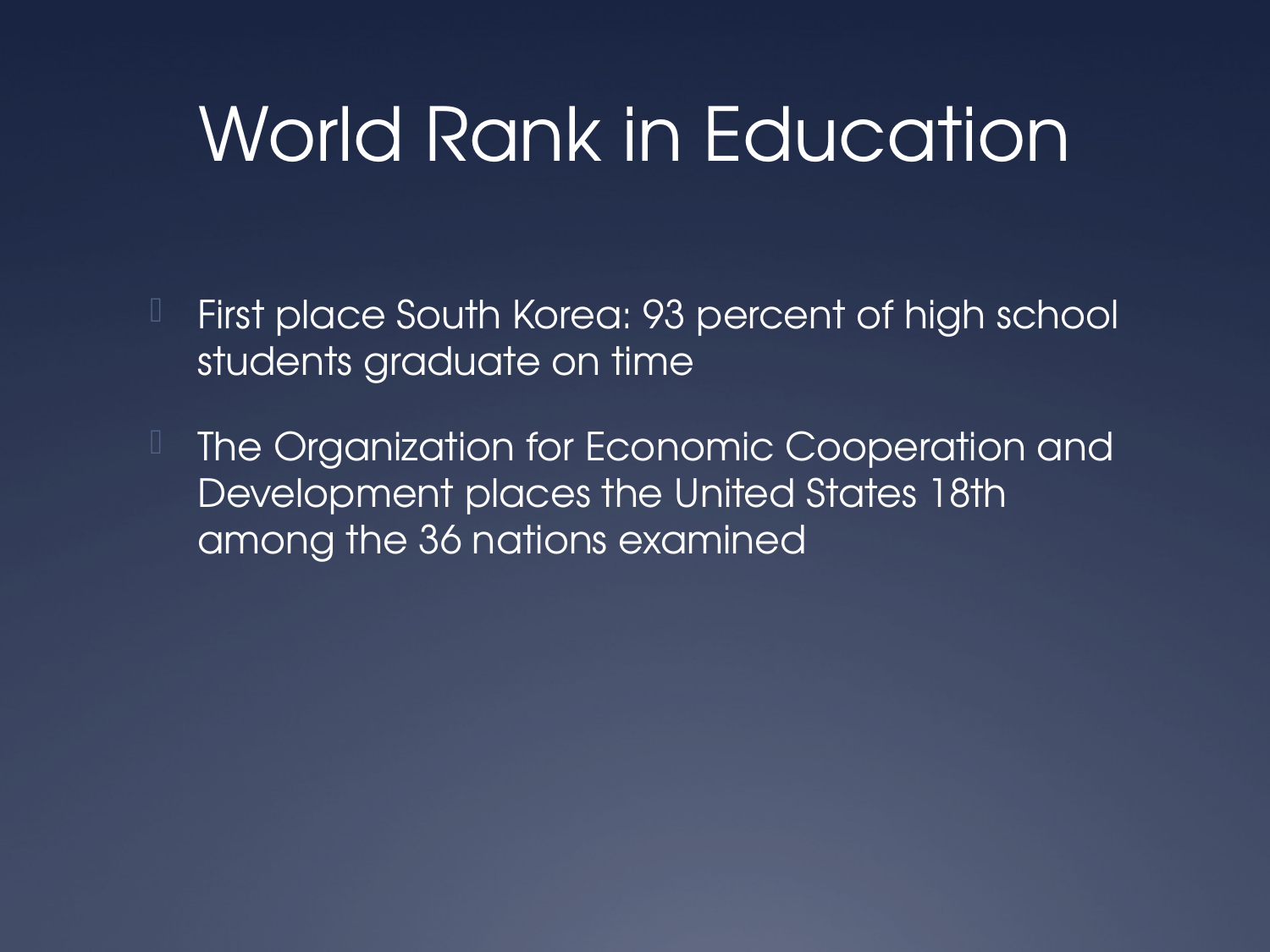

# World Rank in Education
First place South Korea: 93 percent of high school students graduate on time
The Organization for Economic Cooperation and Development places the United States 18th among the 36 nations examined